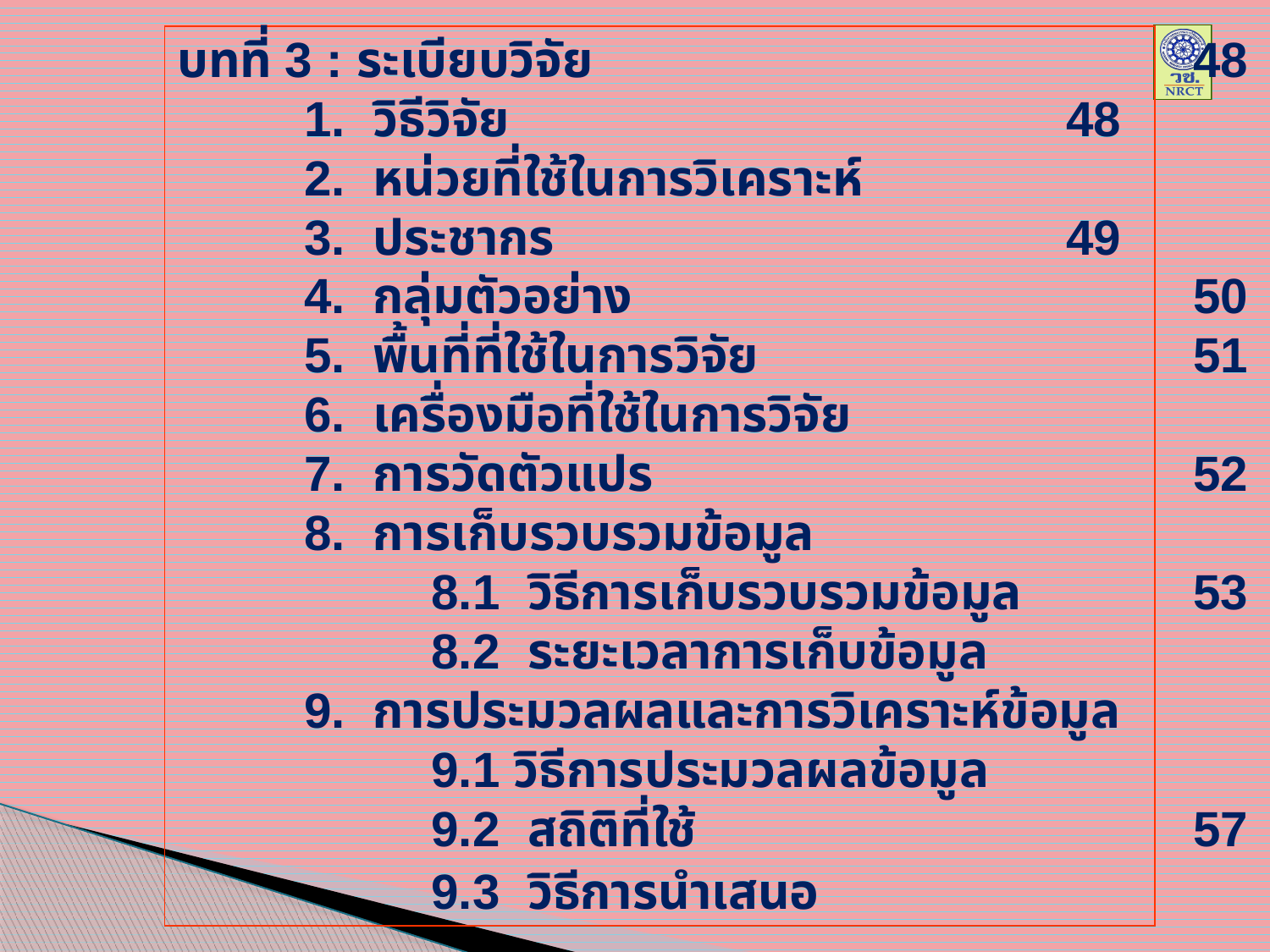

บทที่ 3 : ระเบียบวิจัย					48
	1.  วิธีวิจัย					48
	2.  หน่วยที่ใช้ในการวิเคราะห์				48
	3.  ประชากร					49
	4.  กลุ่มตัวอย่าง					50
	5.  พื้นที่ที่ใช้ในการวิจัย				51
	6.  เครื่องมือที่ใช้ในการวิจัย				52
	7.  การวัดตัวแปร					52
	8.  การเก็บรวบรวมข้อมูล				53
		8.1  วิธีการเก็บรวบรวมข้อมูล		53
		8.2  ระยะเวลาการเก็บข้อมูล			56
	9.  การประมวลผลและการวิเคราะห์ข้อมูล		57
		9.1 วิธีการประมวลผลข้อมูล			57
		9.2  สถิติที่ใช้				57
		9.3  วิธีการนำเสนอ				58